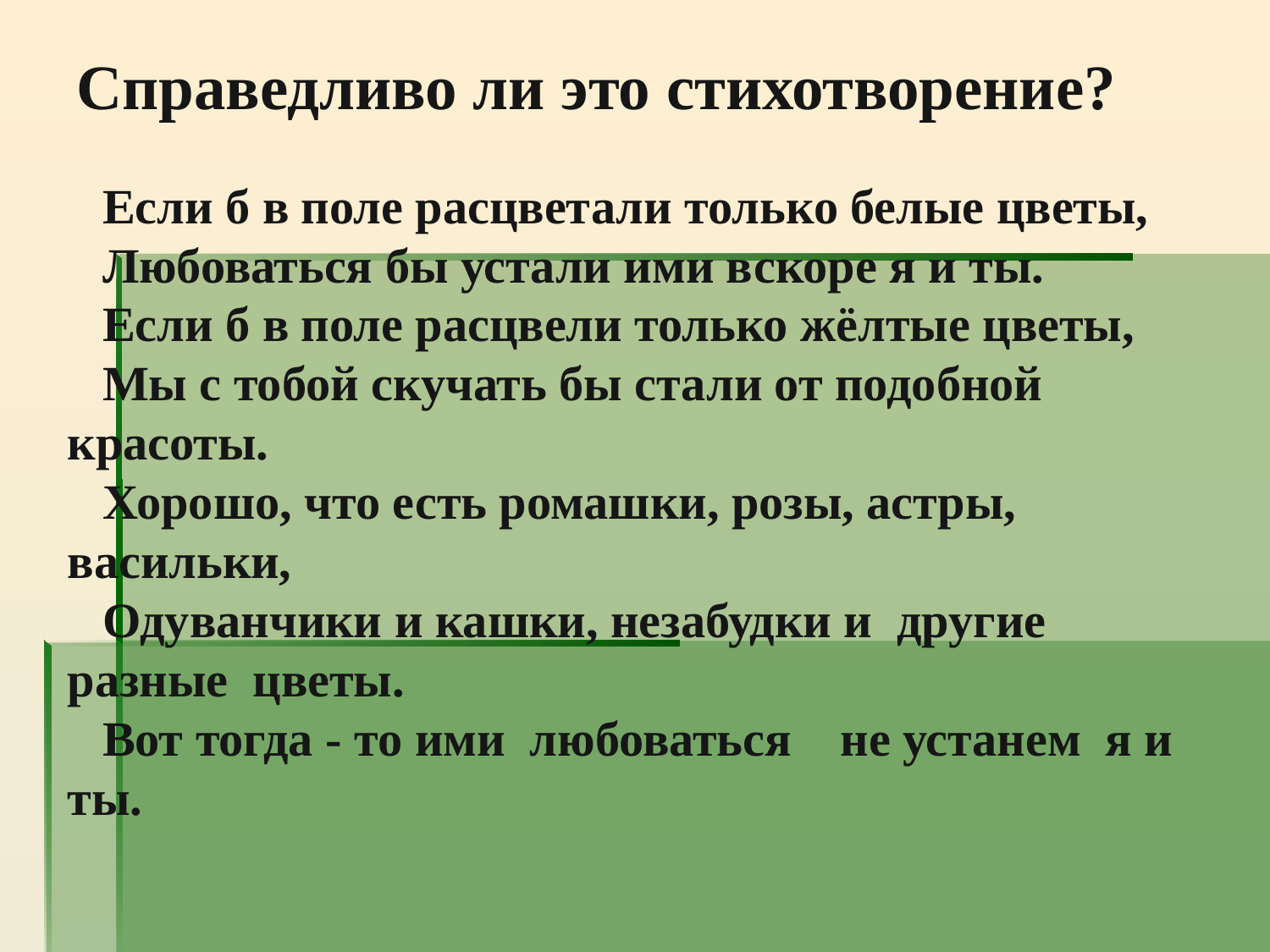

# Справедливо ли это стихотворение?

Если б в поле расцветали только белые цветы,
Любоваться бы устали ими вскоре я и ты.
Если б в поле расцвели только жёлтые цветы,
Мы с тобой скучать бы стали от подобной       красоты.
Хорошо, что есть ромашки, розы, астры, васильки,
Одуванчики и кашки, незабудки и  другие разные  цветы.
Вот тогда - то ими  любоваться    не устанем  я и ты.